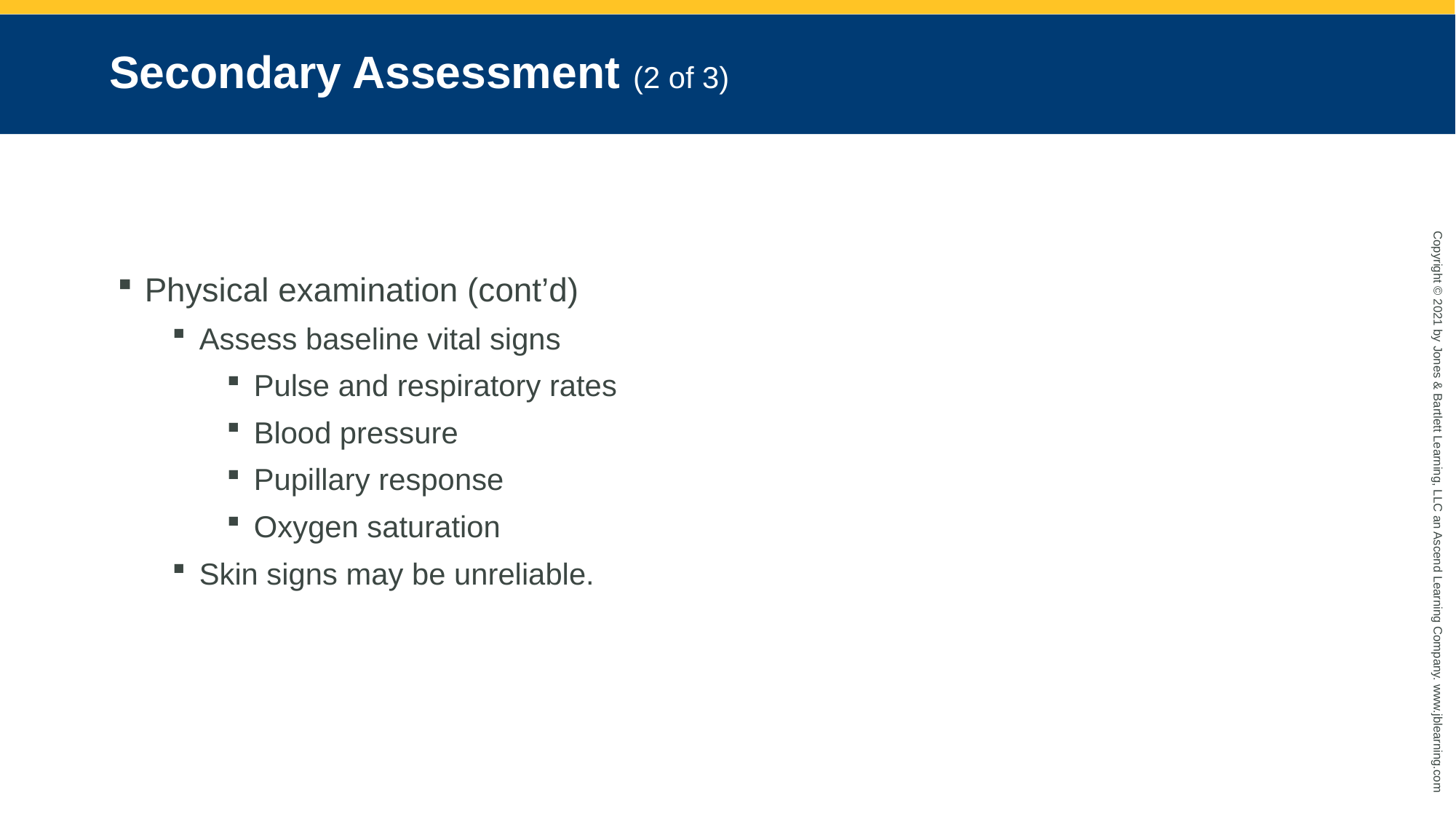

# Secondary Assessment (2 of 3)
Physical examination (cont’d)
Assess baseline vital signs
Pulse and respiratory rates
Blood pressure
Pupillary response
Oxygen saturation
Skin signs may be unreliable.